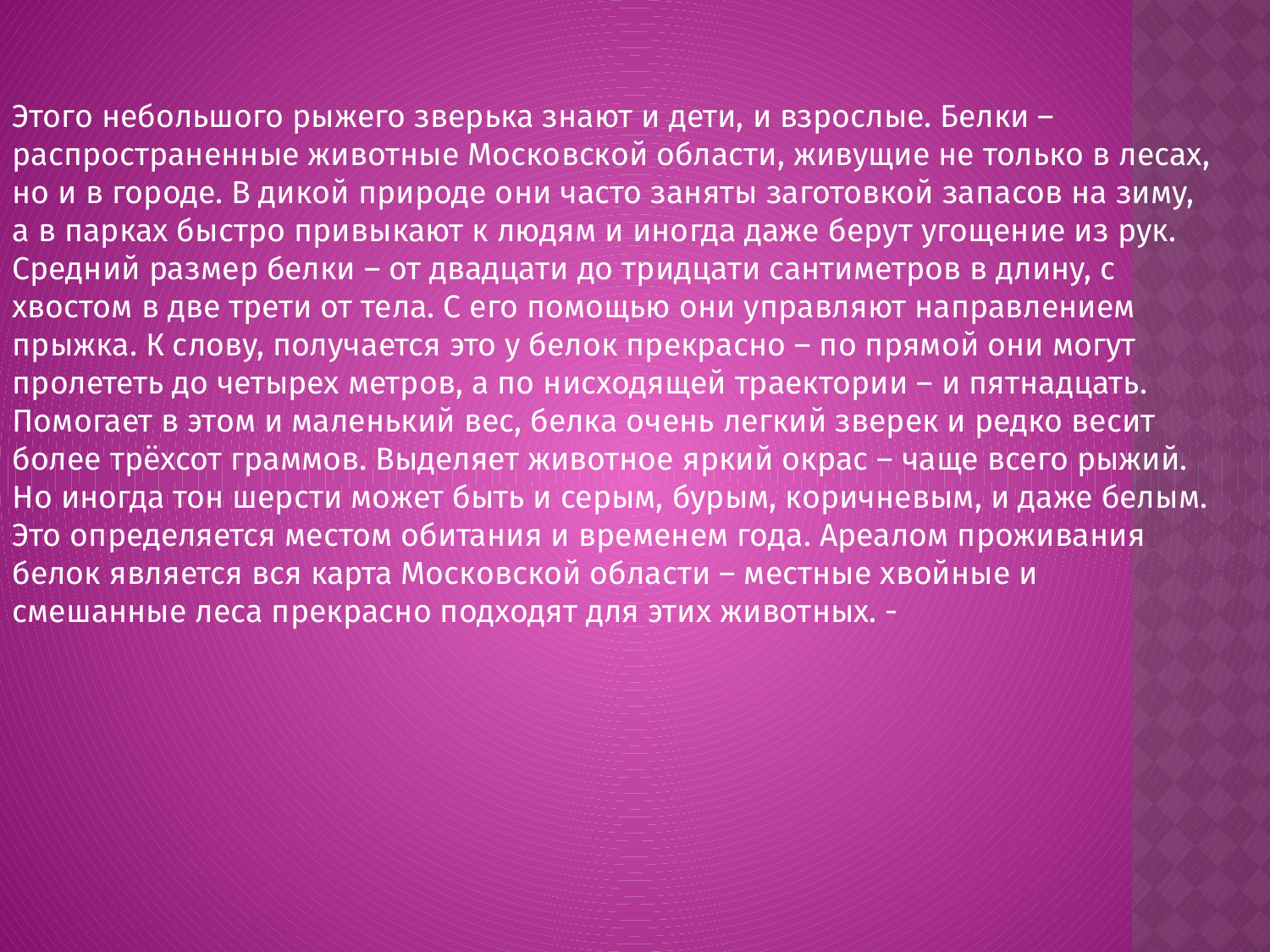

Этого небольшого рыжего зверька знают и дети, и взрослые. Белки – распространенные животные Московской области, живущие не только в лесах, но и в городе. В дикой природе они часто заняты заготовкой запасов на зиму, а в парках быстро привыкают к людям и иногда даже берут угощение из рук. Средний размер белки – от двадцати до тридцати сантиметров в длину, с хвостом в две трети от тела. С его помощью они управляют направлением прыжка. К слову, получается это у белок прекрасно – по прямой они могут пролететь до четырех метров, а по нисходящей траектории – и пятнадцать. Помогает в этом и маленький вес, белка очень легкий зверек и редко весит более трёхсот граммов. Выделяет животное яркий окрас – чаще всего рыжий. Но иногда тон шерсти может быть и серым, бурым, коричневым, и даже белым. Это определяется местом обитания и временем года. Ареалом проживания белок является вся карта Московской области – местные хвойные и смешанные леса прекрасно подходят для этих животных. -